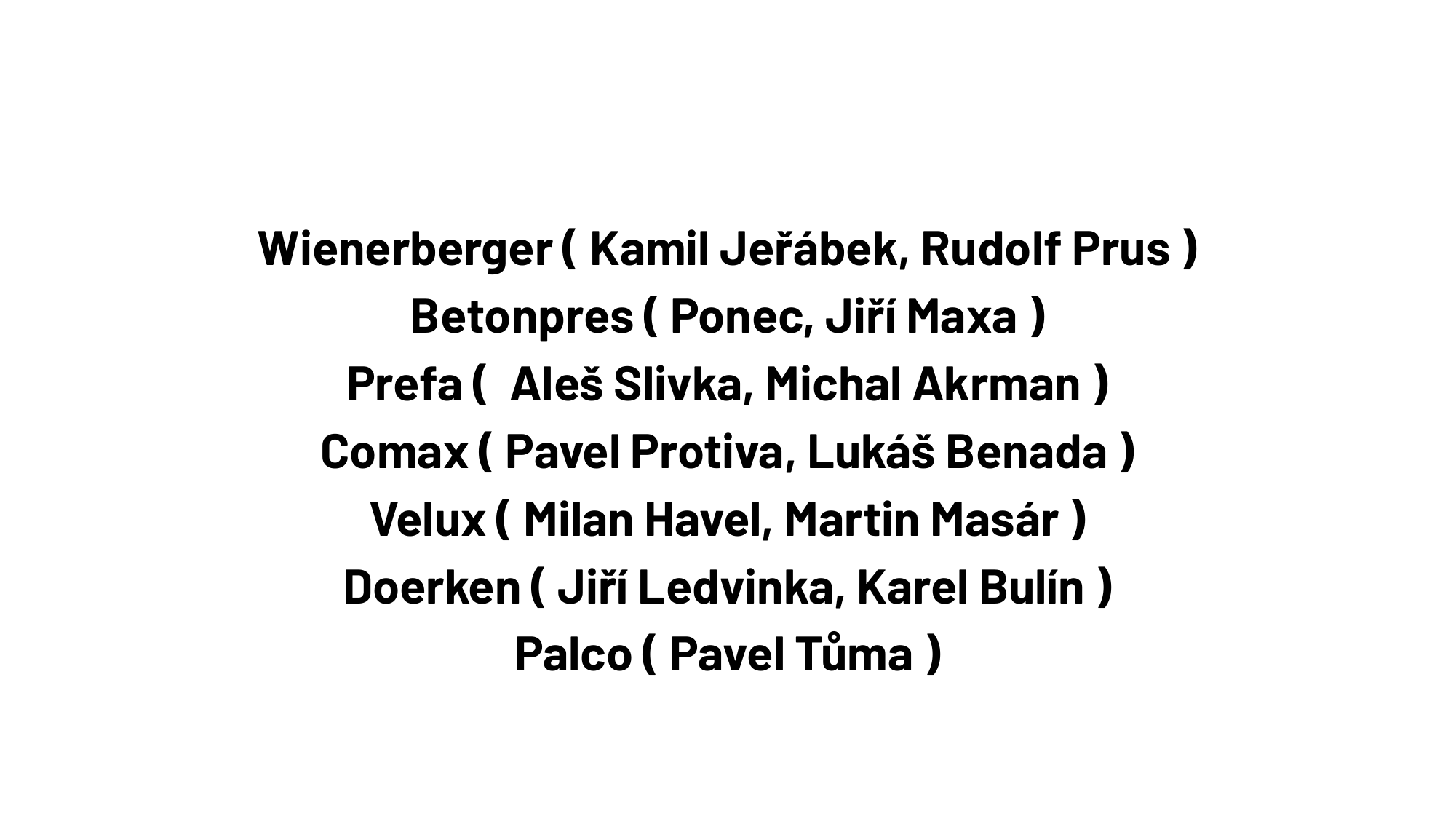

#
Wienerberger ( Kamil Jeřábek, Rudolf Prus )
Betonpres ( Ponec, Jiří Maxa )
Prefa (  Aleš Slivka, Michal Akrman )
Comax ( Pavel Protiva, Lukáš Benada )
Velux ( Milan Havel, Martin Masár )
Doerken ( Jiří Ledvinka, Karel Bulín )
Palco ( Pavel Tůma )